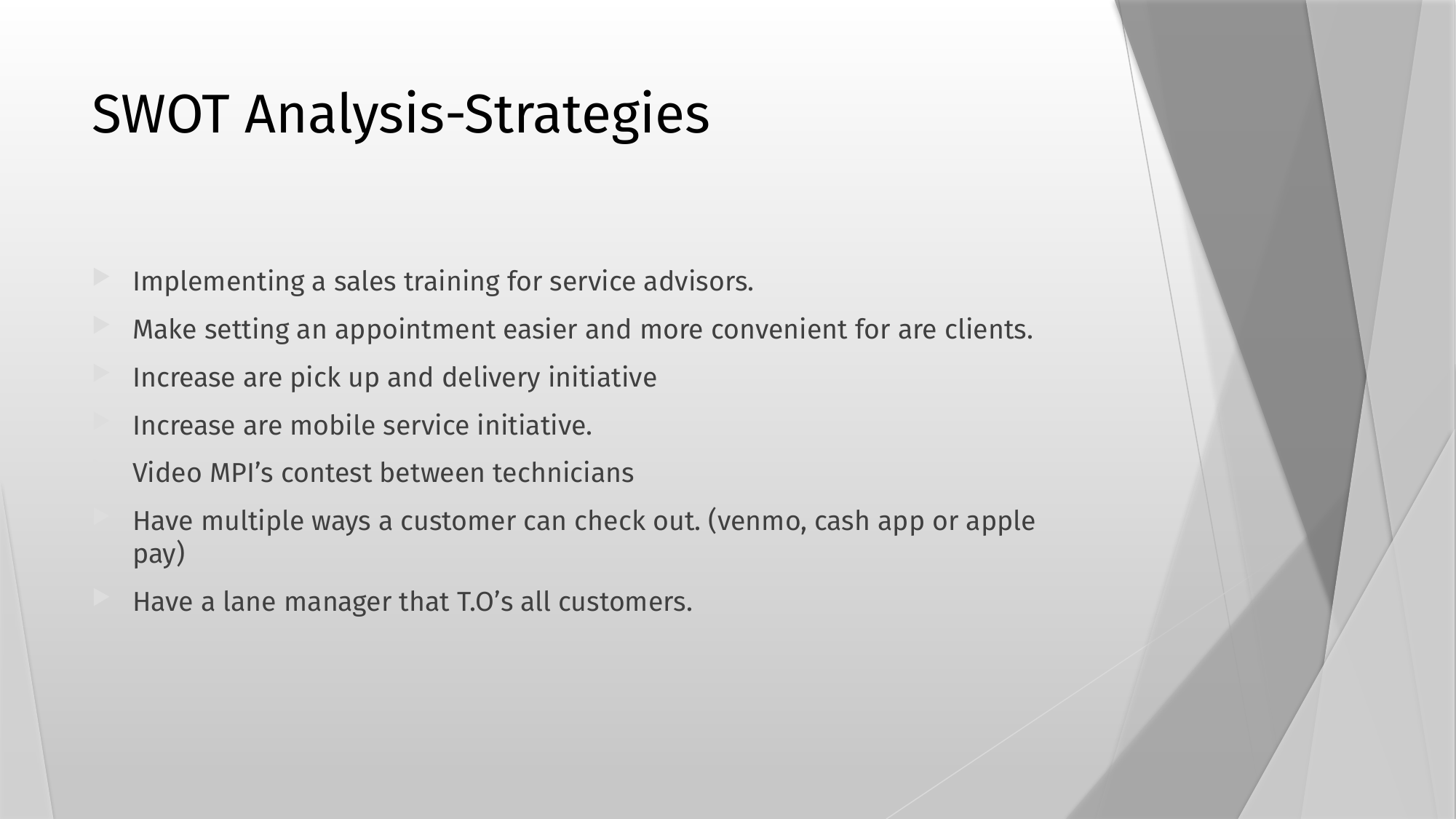

# SWOT Analysis-Strategies
Implementing a sales training for service advisors.
Make setting an appointment easier and more convenient for are clients.
Increase are pick up and delivery initiative
Increase are mobile service initiative.
Video MPI’s contest between technicians
Have multiple ways a customer can check out. (venmo, cash app or apple pay)
Have a lane manager that T.O’s all customers.